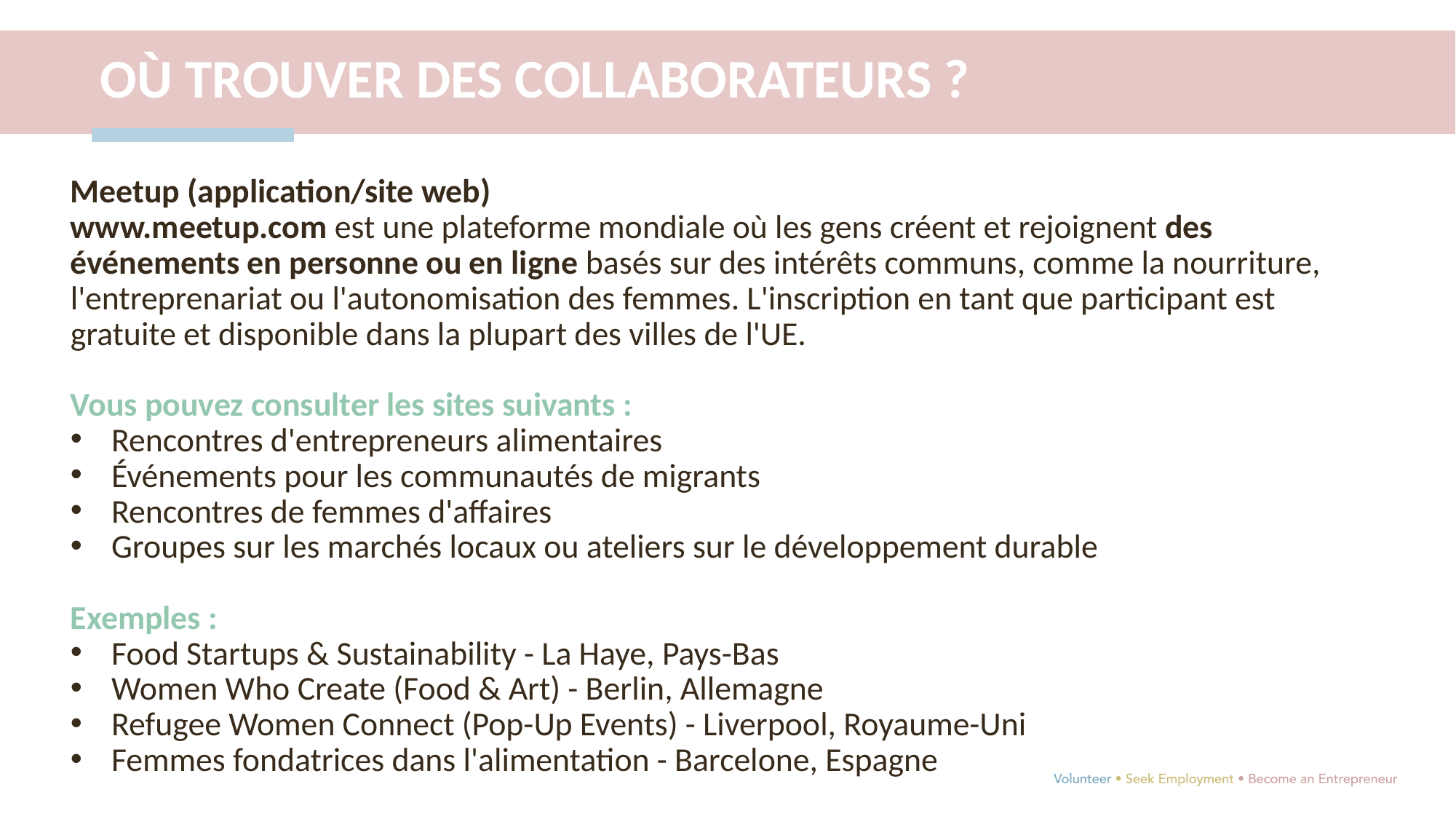

OÙ TROUVER DES COLLABORATEURS ?
Meetup (application/site web)
www.meetup.com est une plateforme mondiale où les gens créent et rejoignent des événements en personne ou en ligne basés sur des intérêts communs, comme la nourriture, l'entreprenariat ou l'autonomisation des femmes. L'inscription en tant que participant est gratuite et disponible dans la plupart des villes de l'UE.

Vous pouvez consulter les sites suivants :
Rencontres d'entrepreneurs alimentaires
Événements pour les communautés de migrants
Rencontres de femmes d'affaires
Groupes sur les marchés locaux ou ateliers sur le développement durable

Exemples :
Food Startups & Sustainability - La Haye, Pays-Bas
Women Who Create (Food & Art) - Berlin, Allemagne
Refugee Women Connect (Pop-Up Events) - Liverpool, Royaume-Uni
Femmes fondatrices dans l'alimentation - Barcelone, Espagne